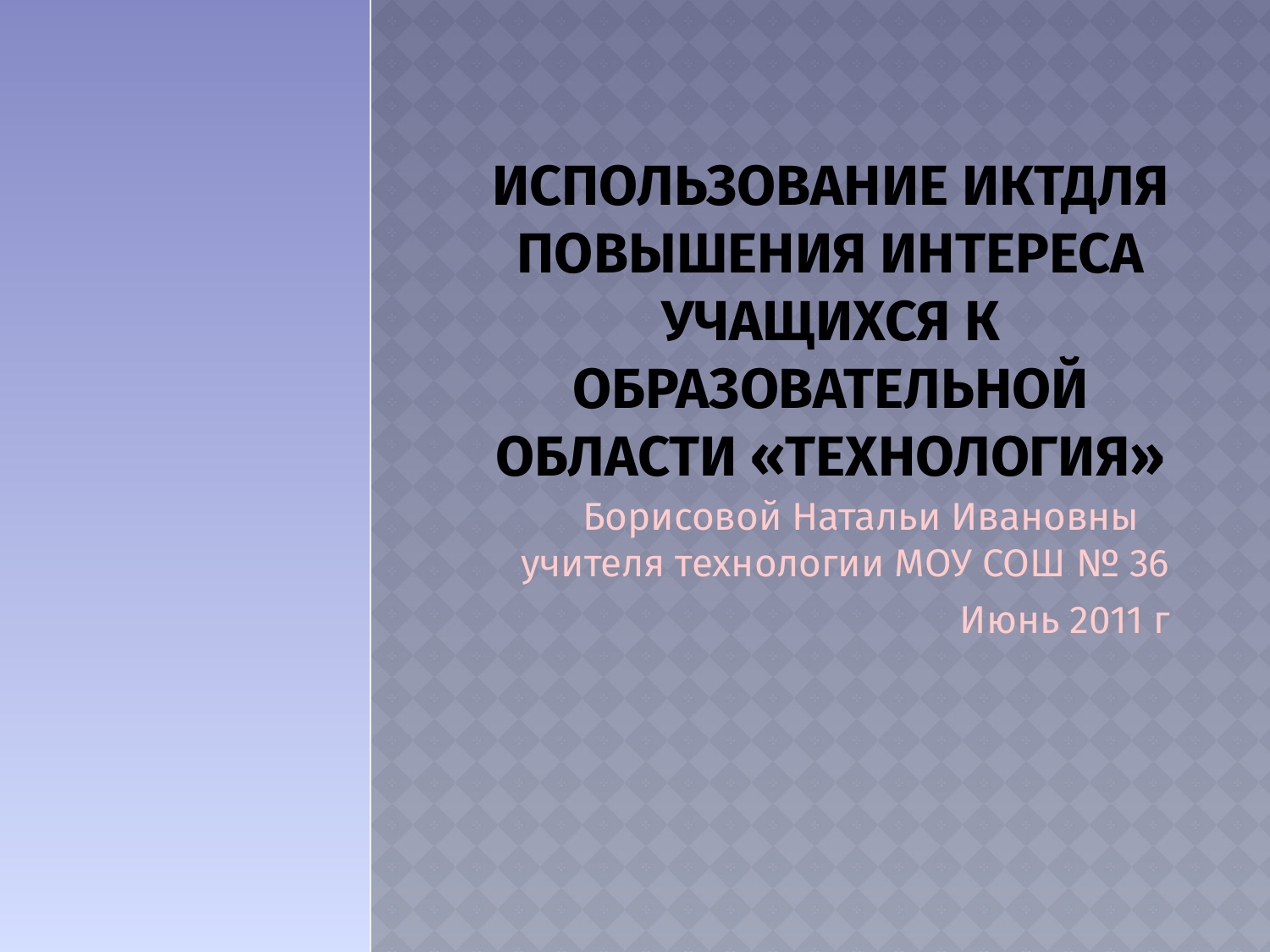

# Использование иктдля Повышения интереса учащихся к образовательной области «Технология»
Борисовой Натальи Ивановны    учителя технологии МОУ СОШ № 36
Июнь 2011 г